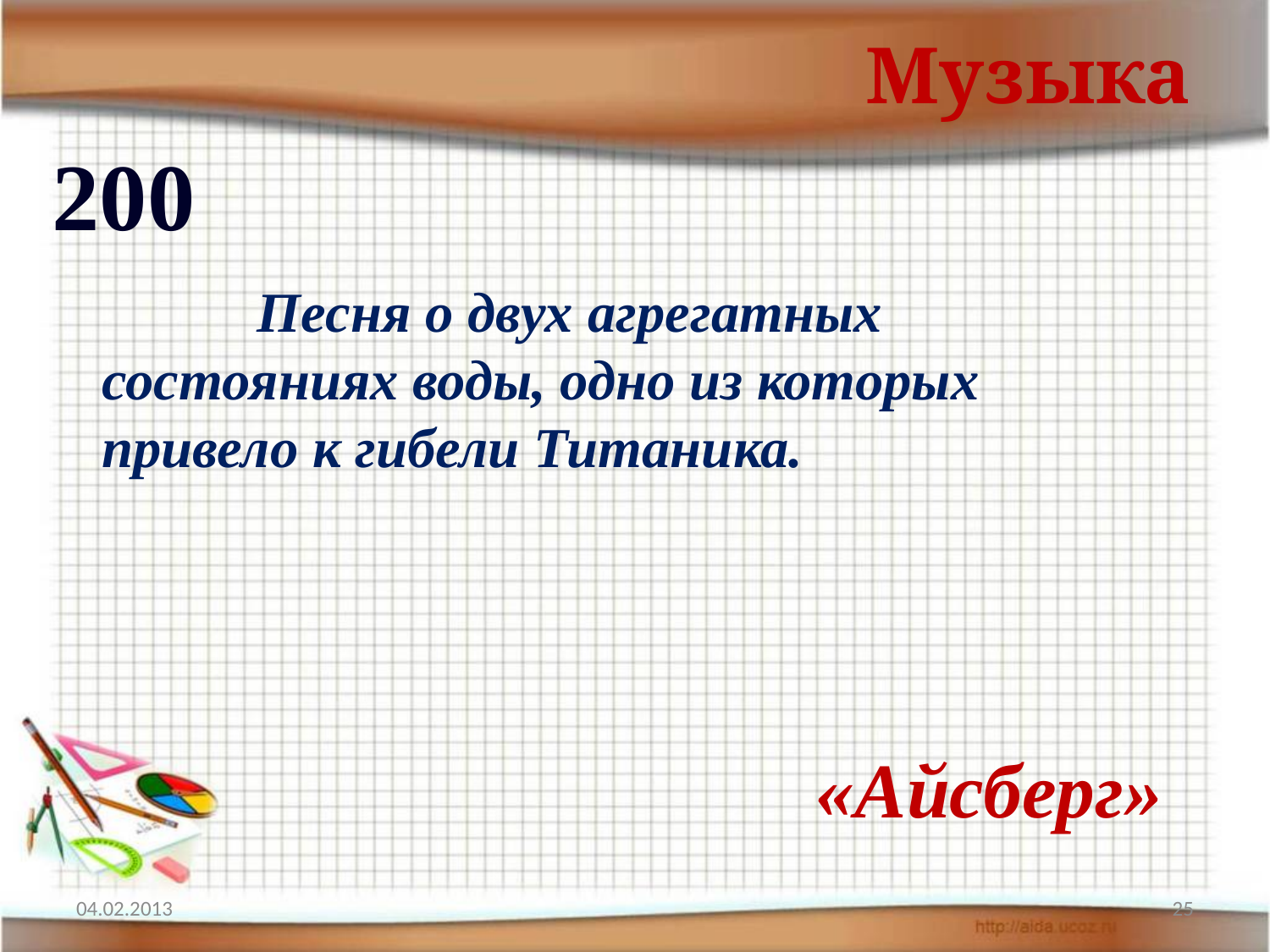

Музыка
200
	  Песня о двух агрегатных состояниях воды, одно из которых привело к гибели Титаника.

«Айсберг»
04.02.2013
25